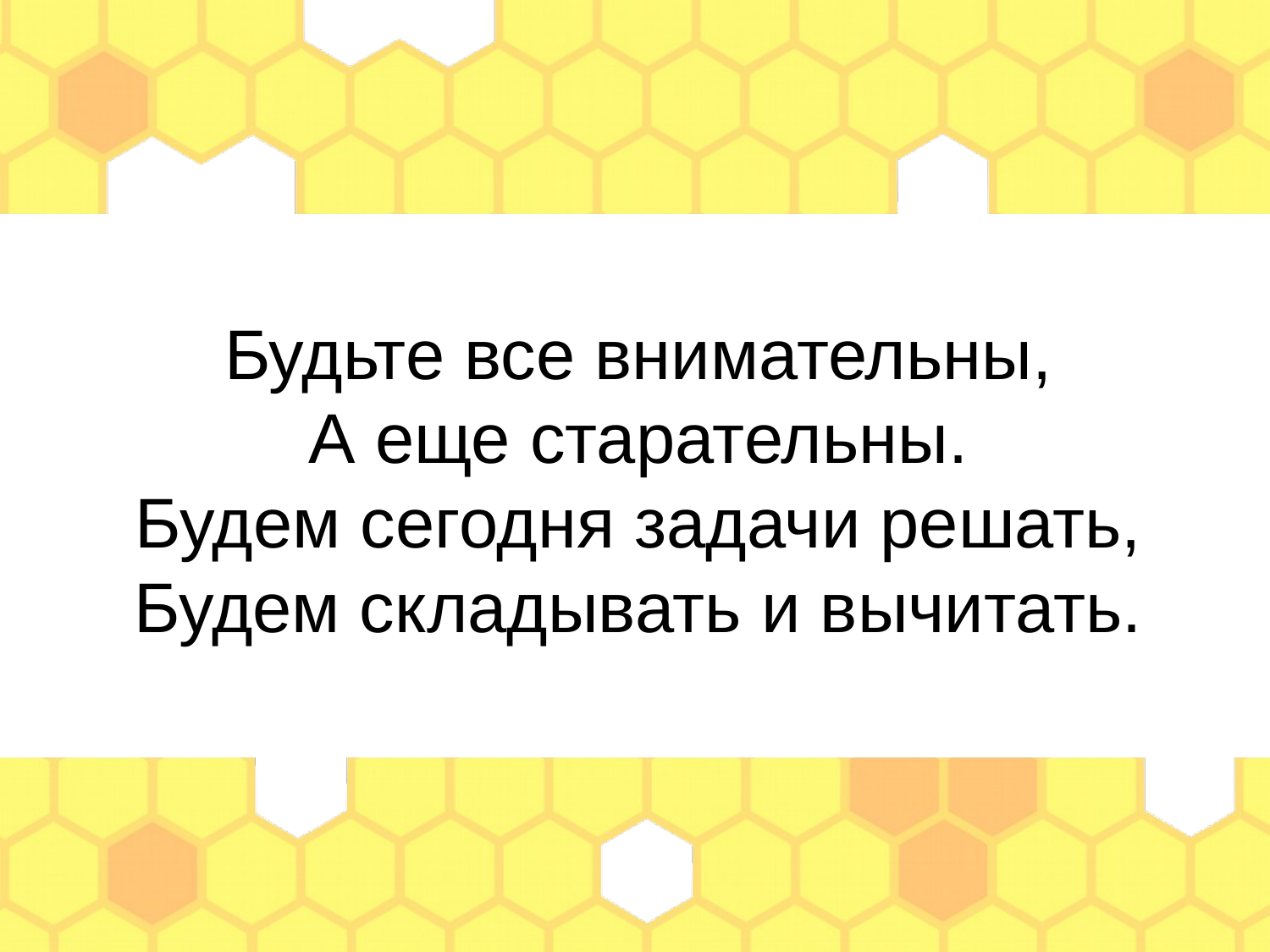

Будьте все внимательны,
А еще старательны.
Будем сегодня задачи решать,
Будем складывать и вычитать.